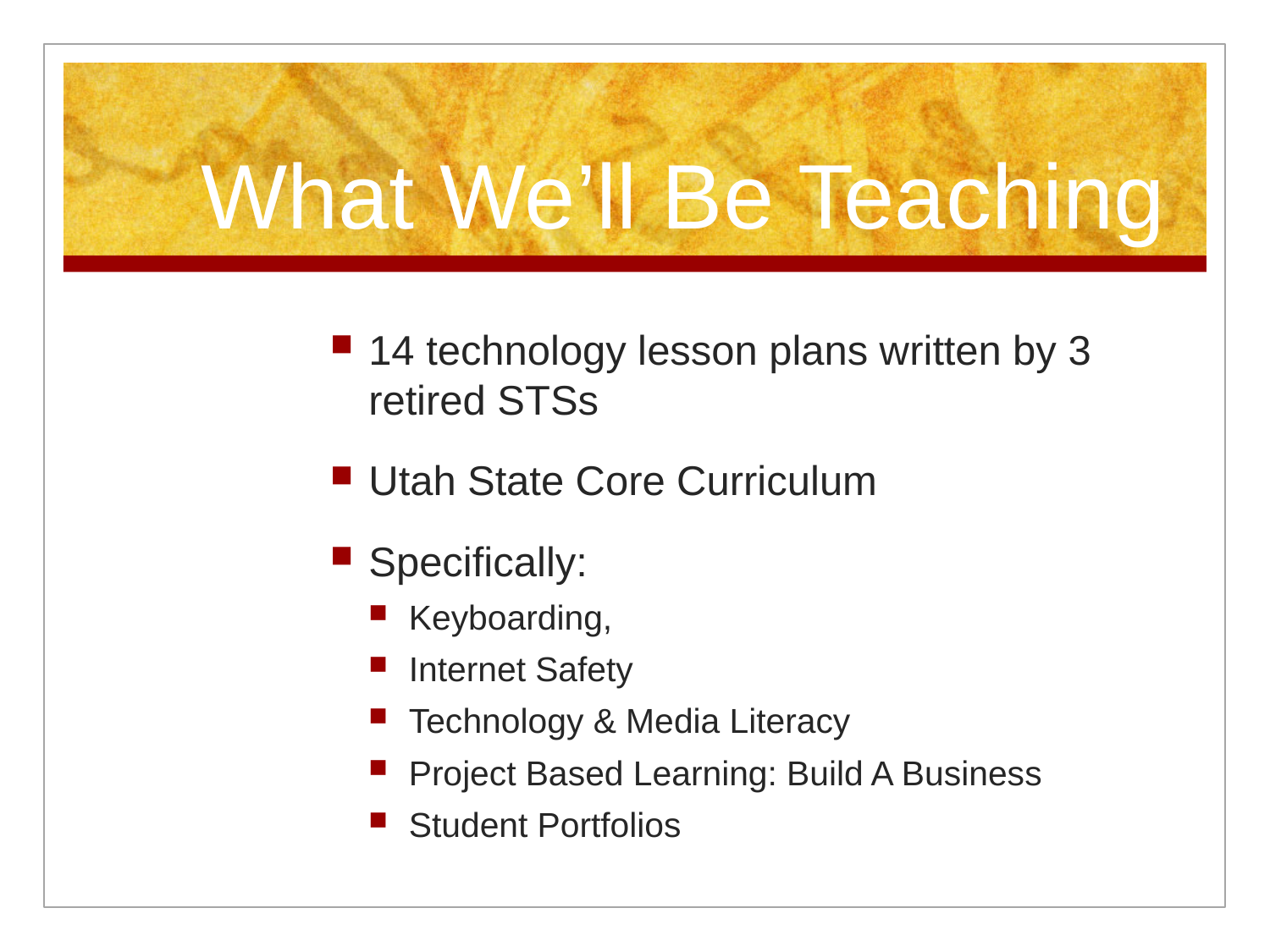

# What We’ll Be Teaching
14 technology lesson plans written by 3 retired STSs
Utah State Core Curriculum
Specifically:
Keyboarding,
Internet Safety
Technology & Media Literacy
Project Based Learning: Build A Business
Student Portfolios